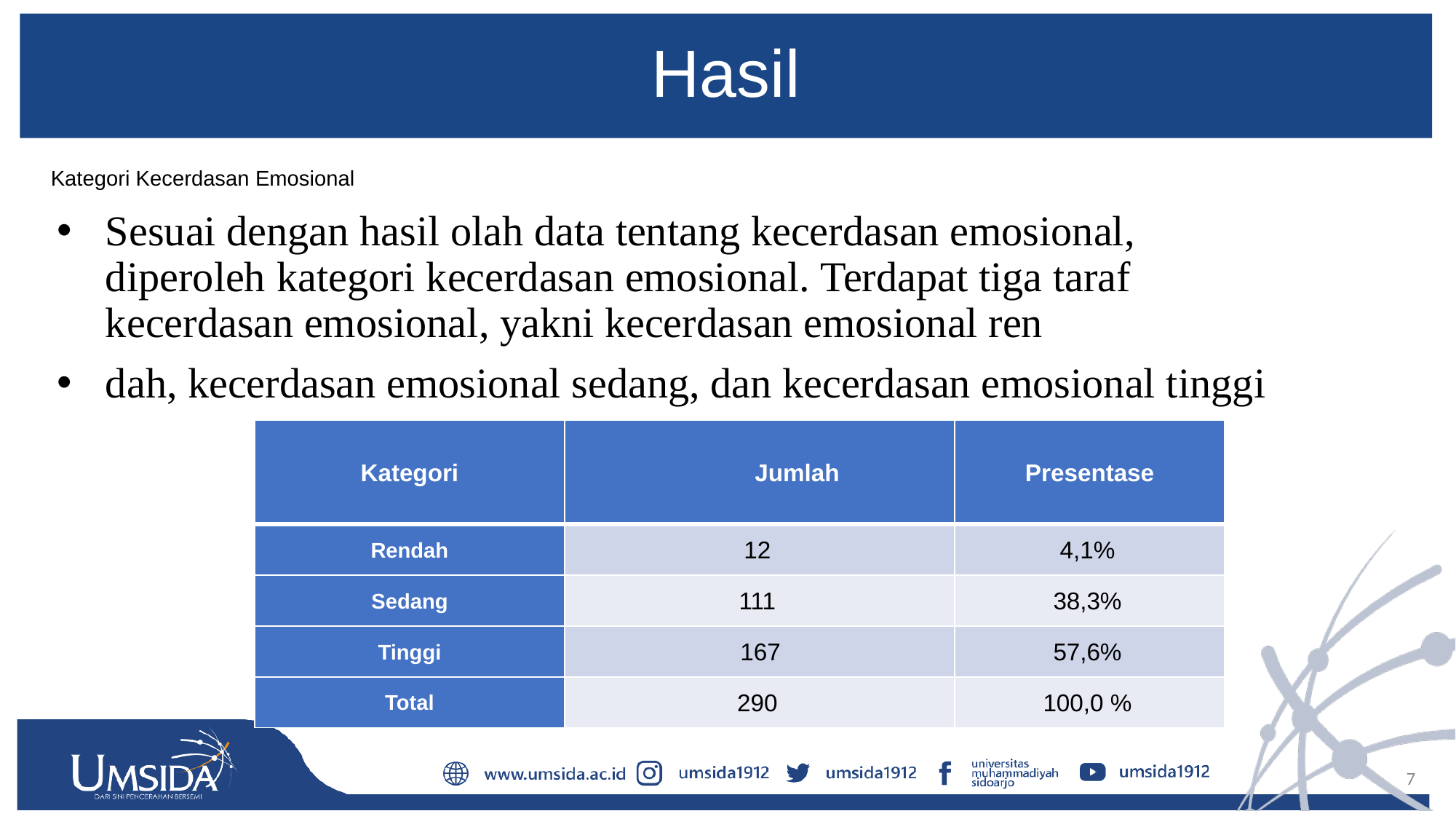

# Hasil
Kategori Kecerdasan Emosional
Sesuai dengan hasil olah data tentang kecerdasan emosional, diperoleh kategori kecerdasan emosional. Terdapat tiga taraf kecerdasan emosional, yakni kecerdasan emosional ren
dah, kecerdasan emosional sedang, dan kecerdasan emosional tinggi

| Kategori | Jumlah | Presentase |
| --- | --- | --- |
| Rendah | 12 | 4,1% |
| Sedang | 111 | 38,3% |
| Tinggi | 167 | 57,6% |
| Total | 290 | 100,0 % |